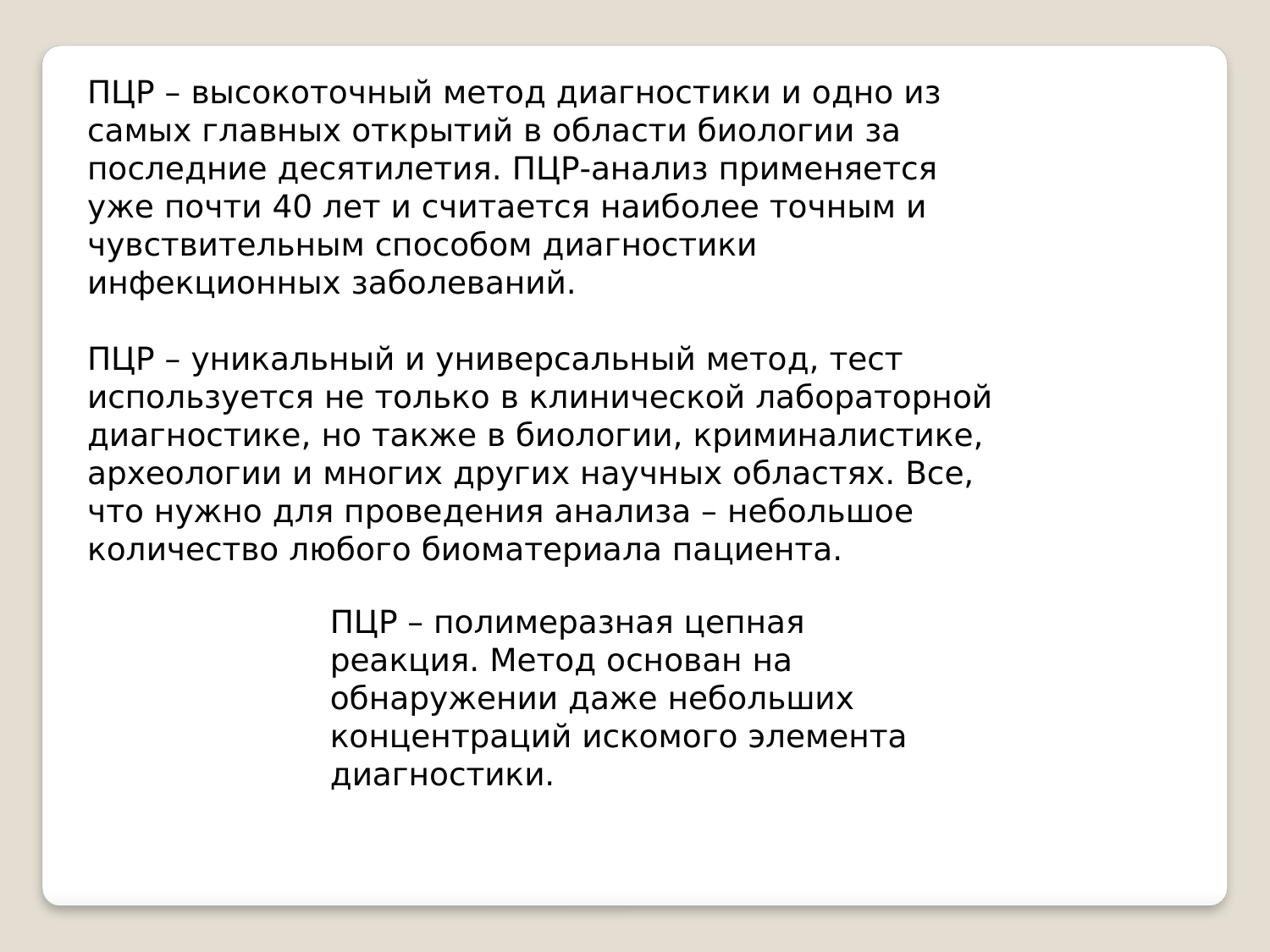

ПЦР – высокоточный метод диагностики и одно из самых главных открытий в области биологии за последние десятилетия. ПЦР-анализ применяется уже почти 40 лет и считается наиболее точным и чувствительным способом диагностики инфекционных заболеваний.
ПЦР – уникальный и универсальный метод, тест используется не только в клинической лабораторной диагностике, но также в биологии, криминалистике, археологии и многих других научных областях. Все, что нужно для проведения анализа – небольшое количество любого биоматериала пациента.

ПЦР – полимеразная цепная реакция. Метод основан на обнаружении даже небольших концентраций искомого элемента диагностики.